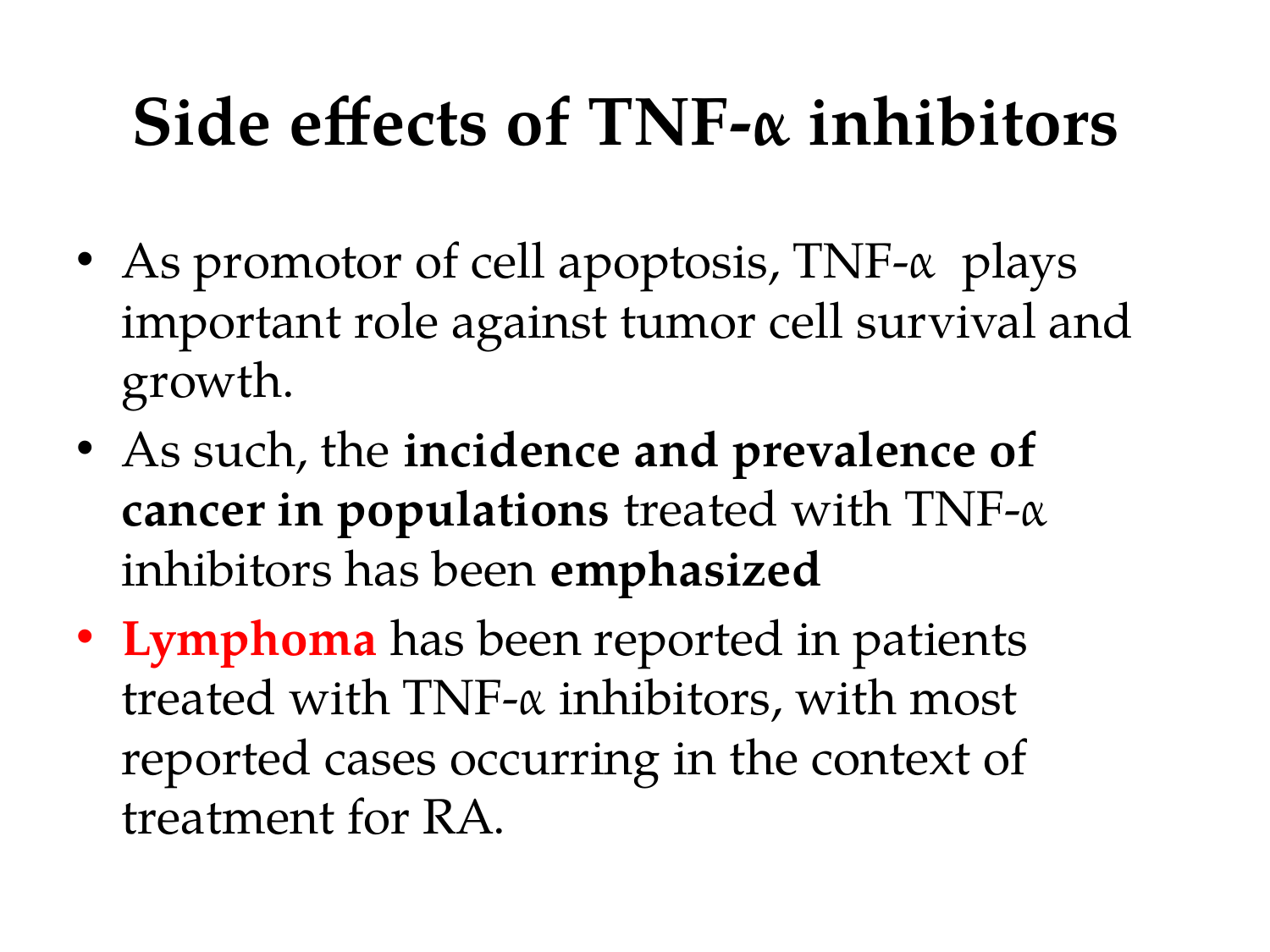

# Side effects of TNF-α inhibitors
As promotor of cell apoptosis, TNF-α  plays important role against tumor cell survival and growth.
As such, the incidence and prevalence of cancer in populations treated with TNF-α inhibitors has been emphasized
Lymphoma has been reported in patients treated with TNF-α inhibitors, with most reported cases occurring in the context of treatment for RA.